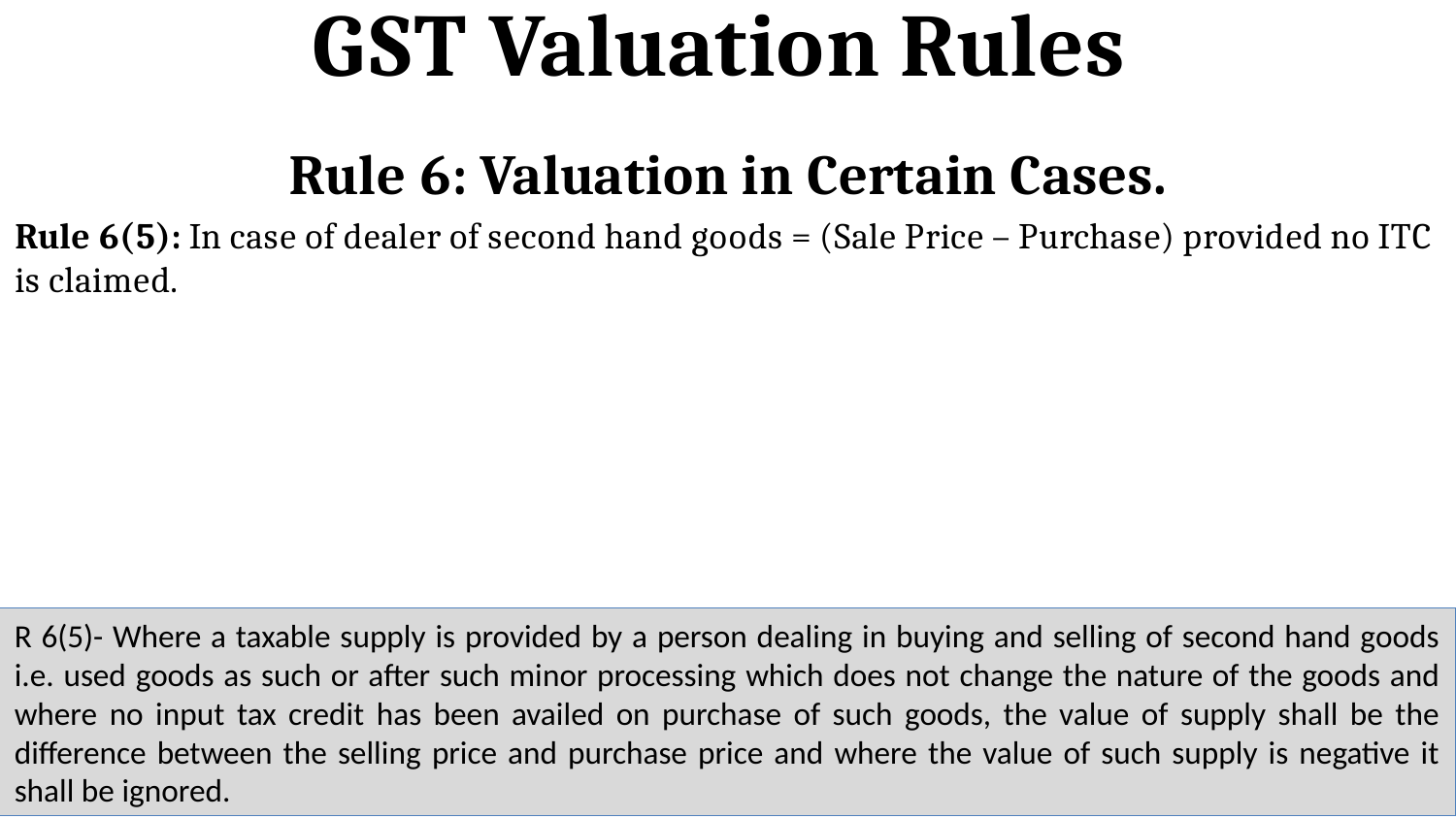

# GST Valuation Rules
Rule 6: Valuation in Certain Cases.
Rule 6(5): In case of dealer of second hand goods = (Sale Price – Purchase) provided no ITC is claimed.

R 6(5)- Where a taxable supply is provided by a person dealing in buying and selling of second hand goods i.e. used goods as such or after such minor processing which does not change the nature of the goods and where no input tax credit has been availed on purchase of such goods, the value of supply shall be the difference between the selling price and purchase price and where the value of such supply is negative it shall be ignored.